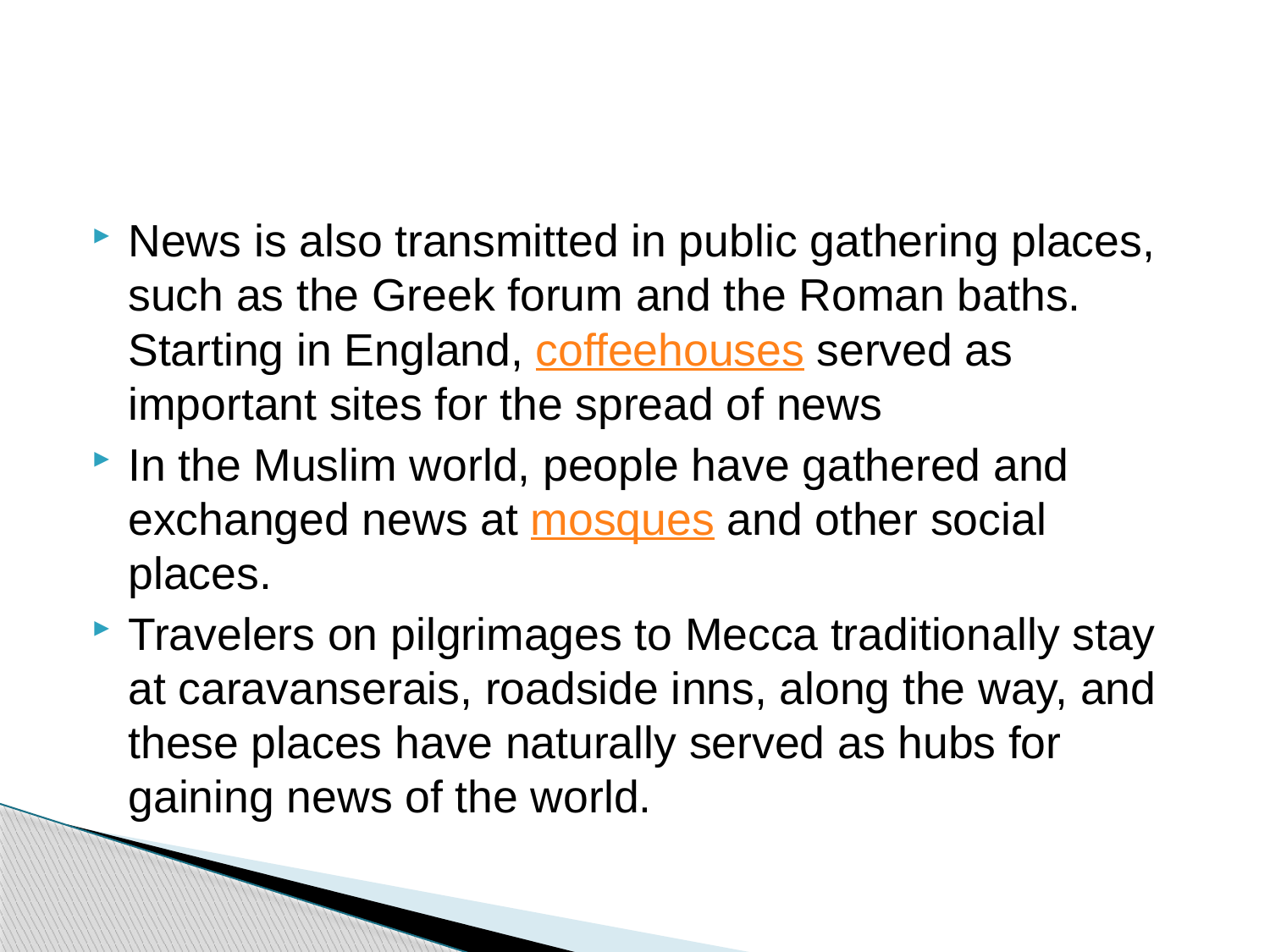

#
News is also transmitted in public gathering places, such as the Greek forum and the Roman baths. Starting in England, coffeehouses served as important sites for the spread of news
In the Muslim world, people have gathered and exchanged news at mosques and other social places.
Travelers on pilgrimages to Mecca traditionally stay at caravanserais, roadside inns, along the way, and these places have naturally served as hubs for gaining news of the world.